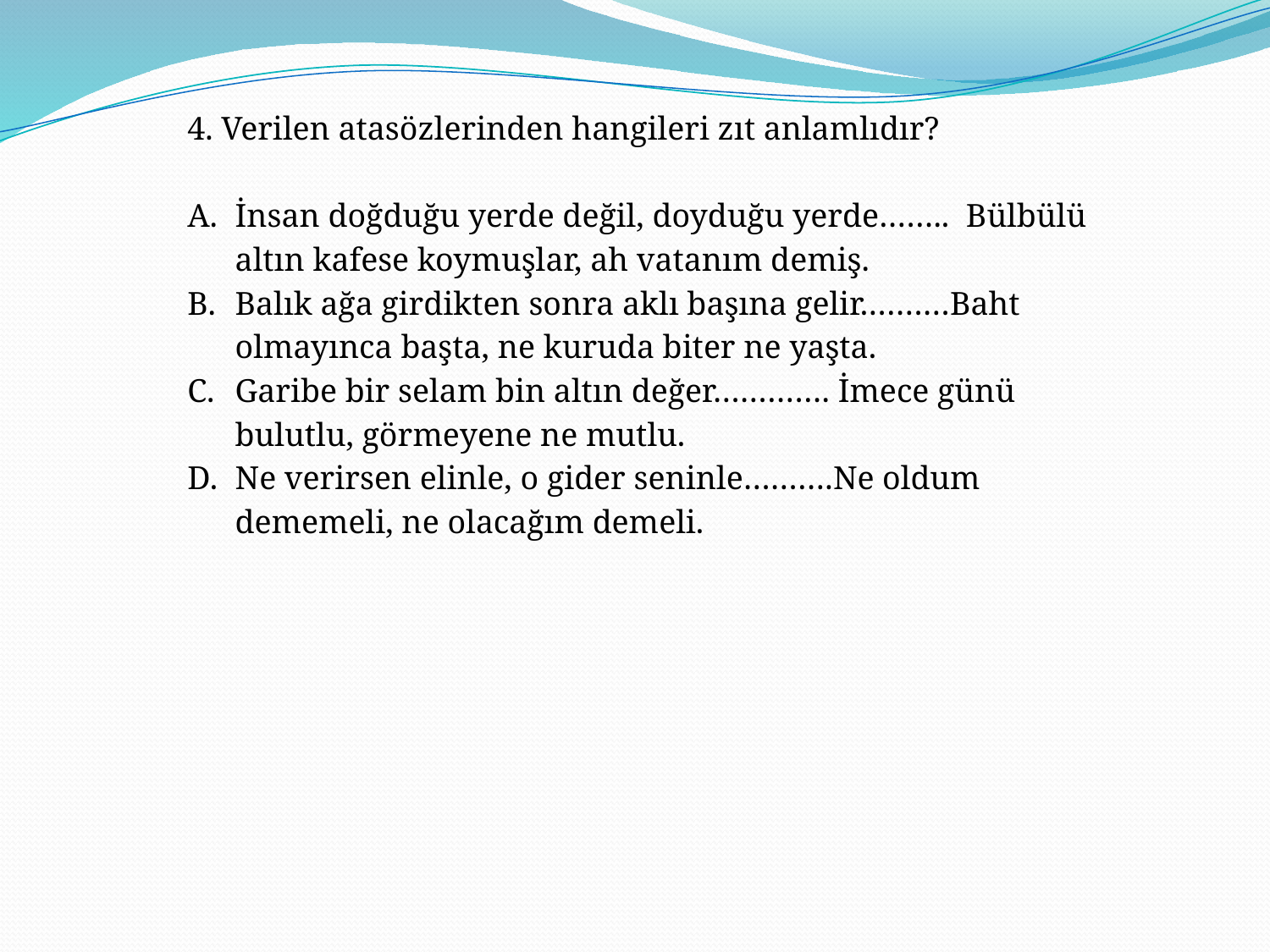

4. Verilen atasözlerinden hangileri zıt anlamlıdır?

İnsan doğduğu yerde değil, doyduğu yerde……..  Bülbülü altın kafese koymuşlar, ah vatanım demiş.
Balık ağa girdikten sonra aklı başına gelir.………Baht olmayınca başta, ne kuruda biter ne yaşta.
Garibe bir selam bin altın değer…………. İmece günü bulutlu, görmeyene ne mutlu.
Ne verirsen elinle, o gider seninle……….Ne oldum dememeli, ne olacağım demeli.